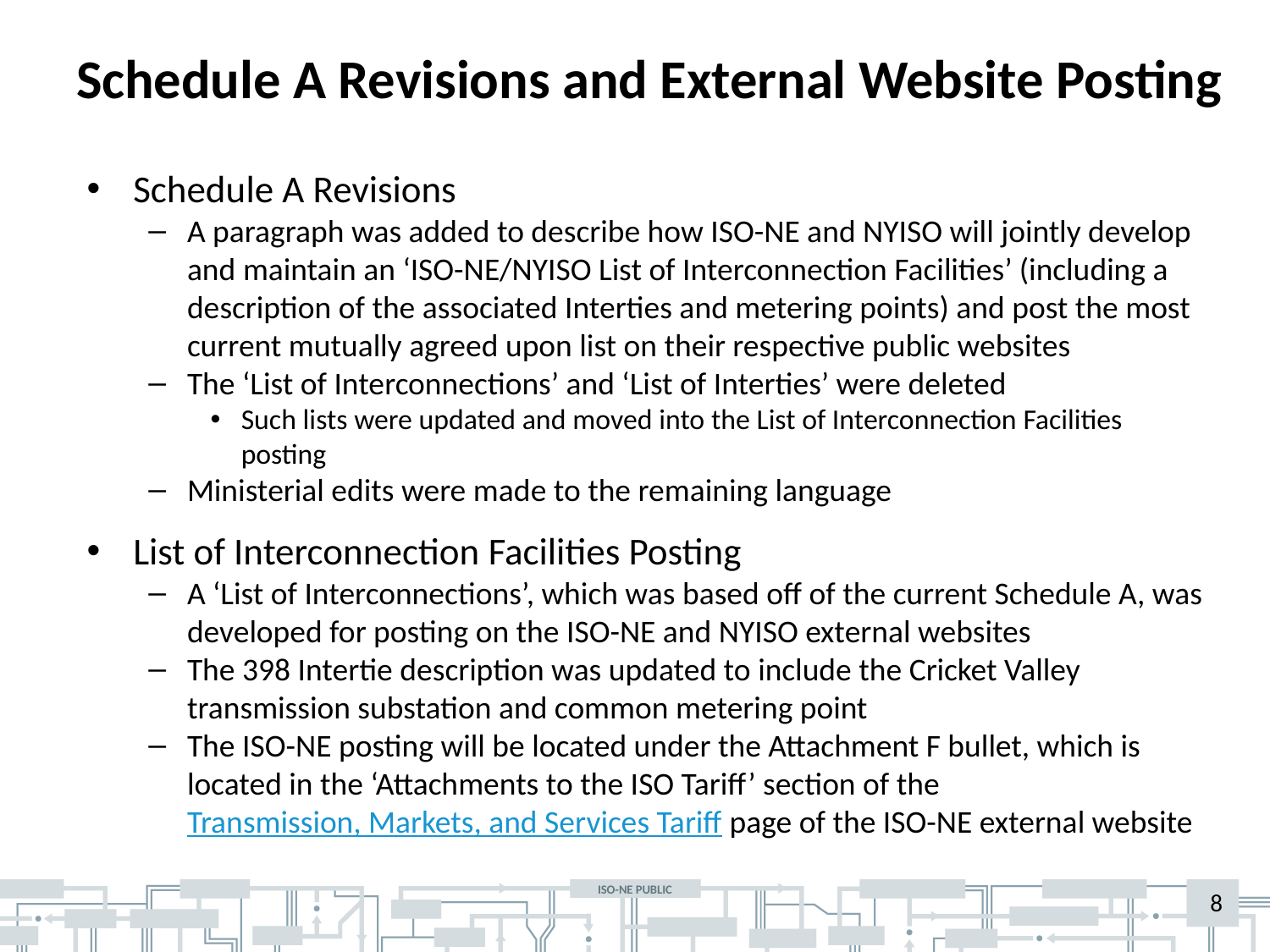

# Schedule A Revisions and External Website Posting
Schedule A Revisions
A paragraph was added to describe how ISO-NE and NYISO will jointly develop and maintain an ‘ISO-NE/NYISO List of Interconnection Facilities’ (including a description of the associated Interties and metering points) and post the most current mutually agreed upon list on their respective public websites
The ‘List of Interconnections’ and ‘List of Interties’ were deleted
Such lists were updated and moved into the List of Interconnection Facilities posting
Ministerial edits were made to the remaining language
List of Interconnection Facilities Posting
A ‘List of Interconnections’, which was based off of the current Schedule A, was developed for posting on the ISO-NE and NYISO external websites
The 398 Intertie description was updated to include the Cricket Valley transmission substation and common metering point
The ISO-NE posting will be located under the Attachment F bullet, which is located in the ‘Attachments to the ISO Tariff’ section of the Transmission, Markets, and Services Tariff page of the ISO-NE external website
8